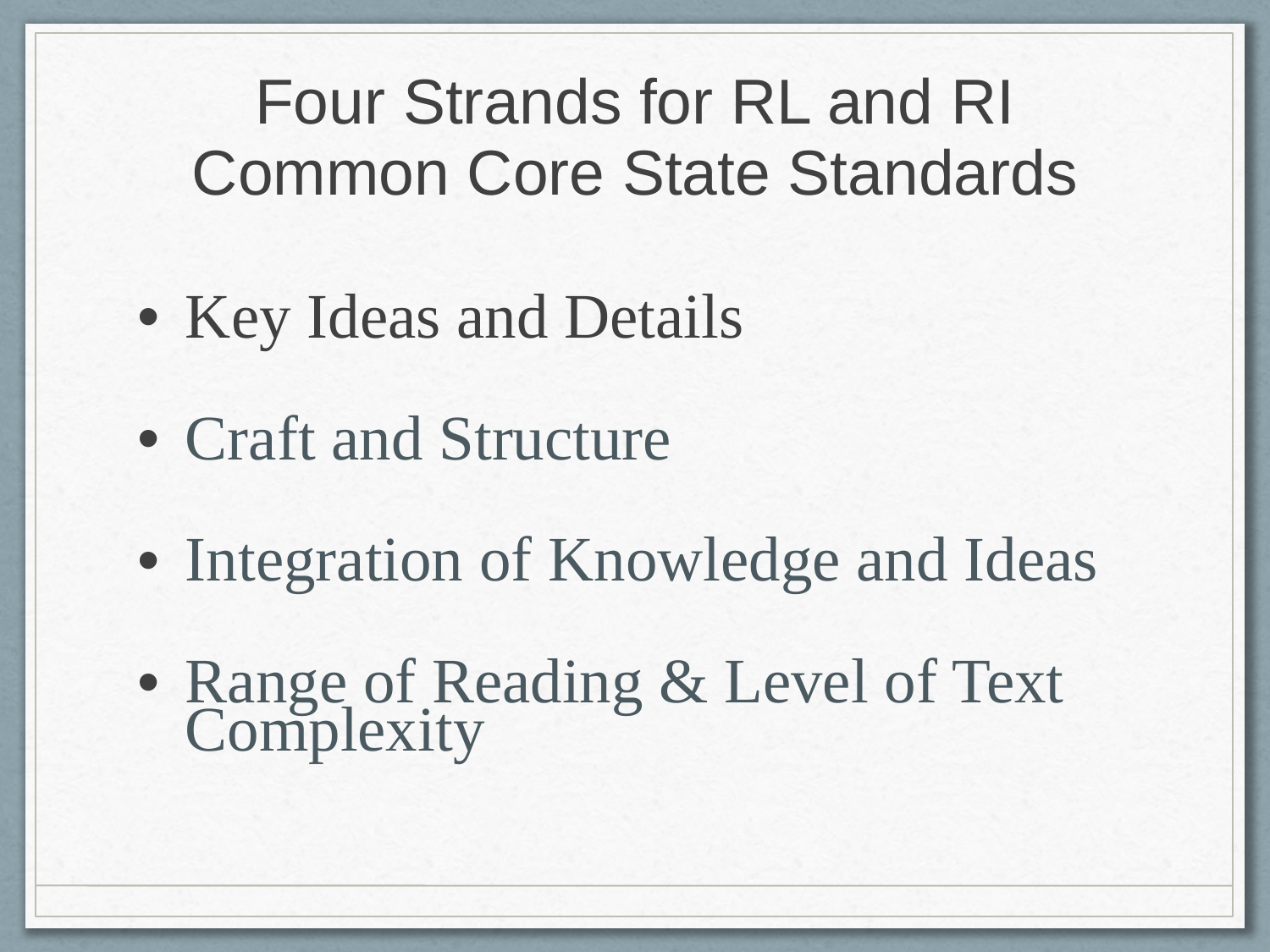

Four Strands for RL and RI
Common Core State Standards
Key Ideas and Details
Craft and Structure
Integration of Knowledge and Ideas
Range of Reading & Level of Text Complexity